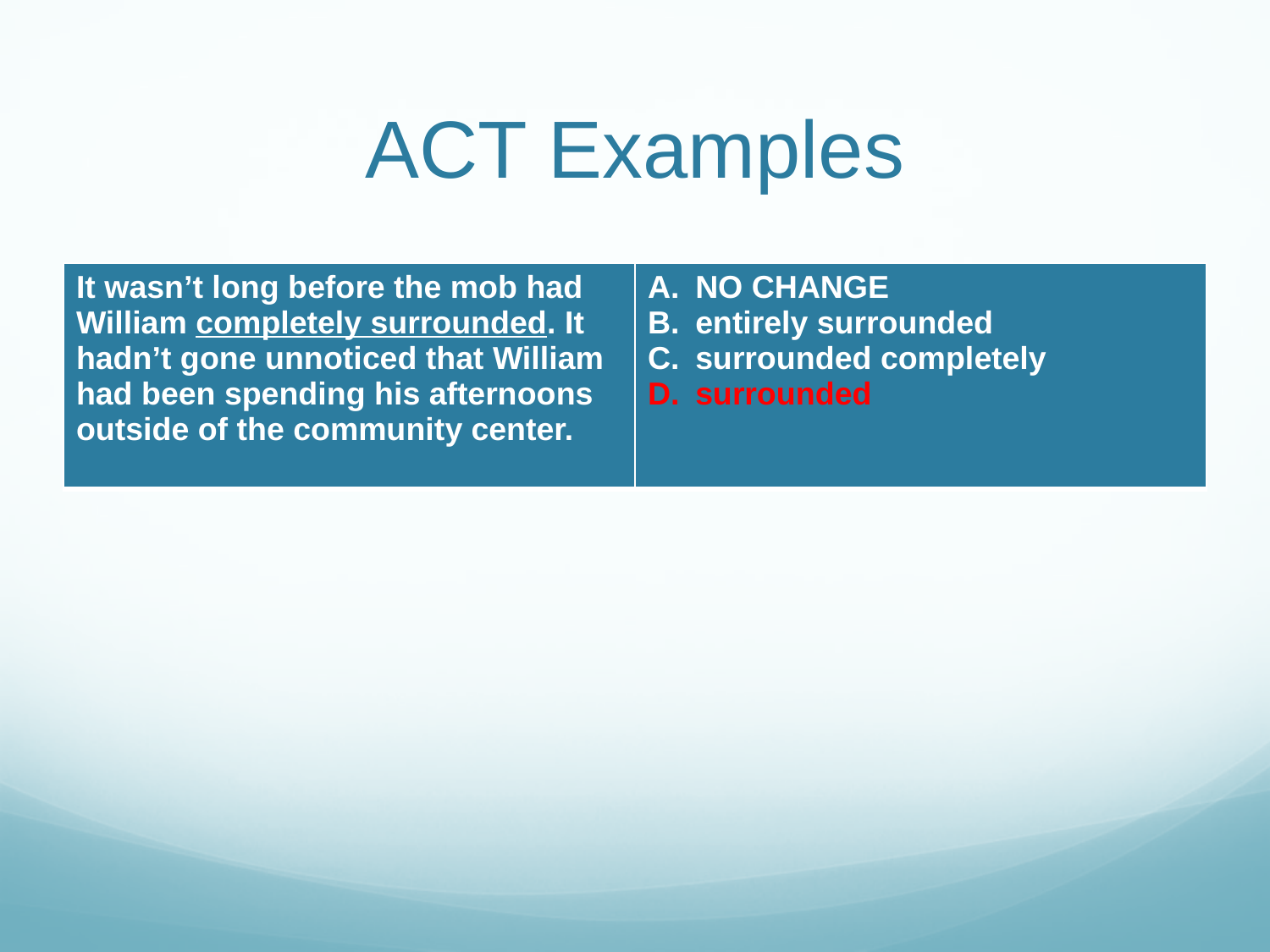

# ACT Examples
| It wasn’t long before the mob had William completely surrounded. It hadn’t gone unnoticed that William had been spending his afternoons outside of the community center. | NO CHANGE entirely surrounded surrounded completely surrounded |
| --- | --- |